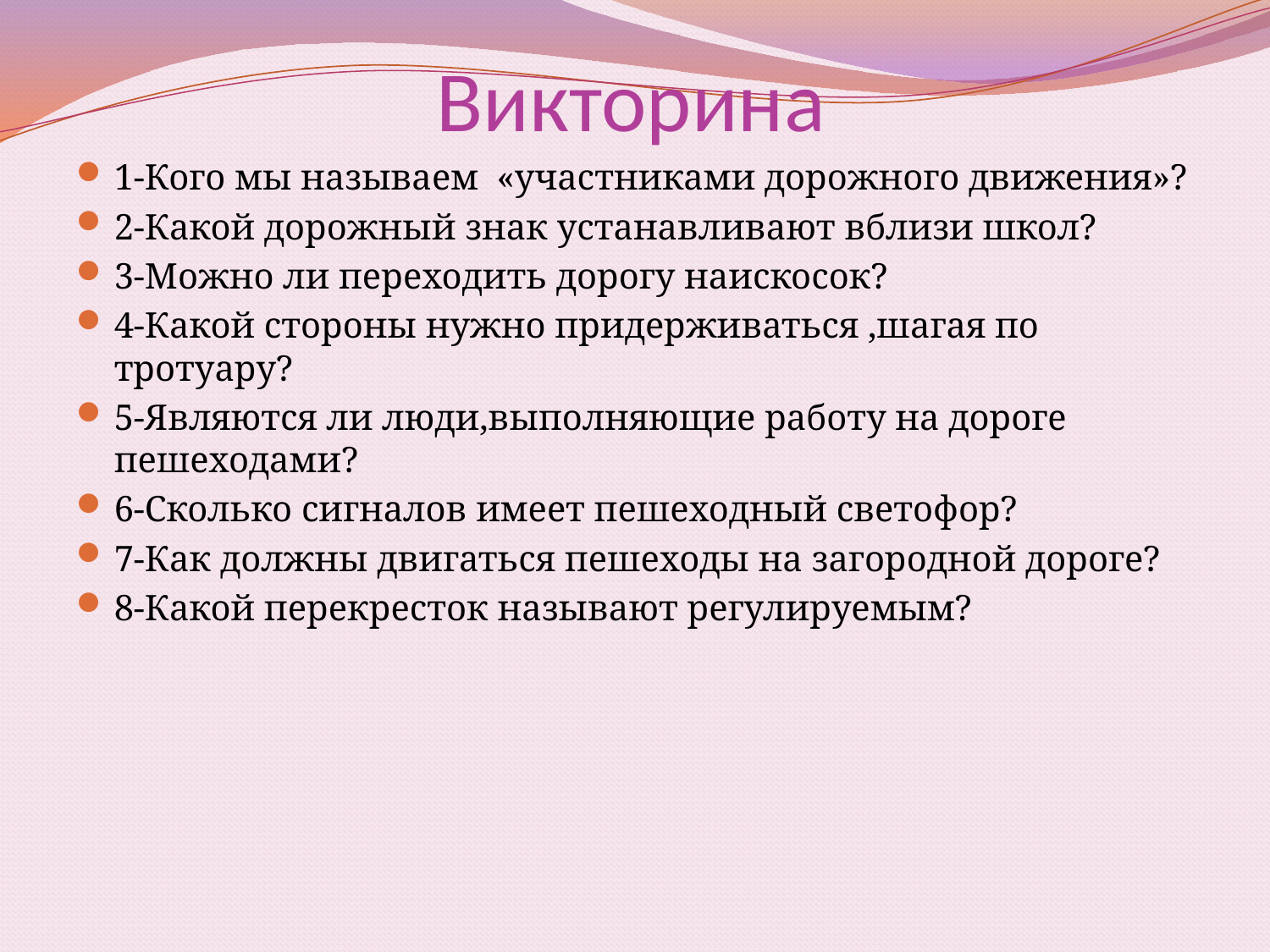

# Викторина
1-Кого мы называем  «участниками дорожного движения»?
2-Какой дорожный знак устанавливают вблизи школ?
3-Можно ли переходить дорогу наискосок?
4-Какой стороны нужно придерживаться ,шагая по тротуару?
5-Являются ли люди,выполняющие работу на дороге пешеходами?
6-Сколько сигналов имеет пешеходный светофор?
7-Как должны двигаться пешеходы на загородной дороге?
8-Какой перекресток называют регулируемым?